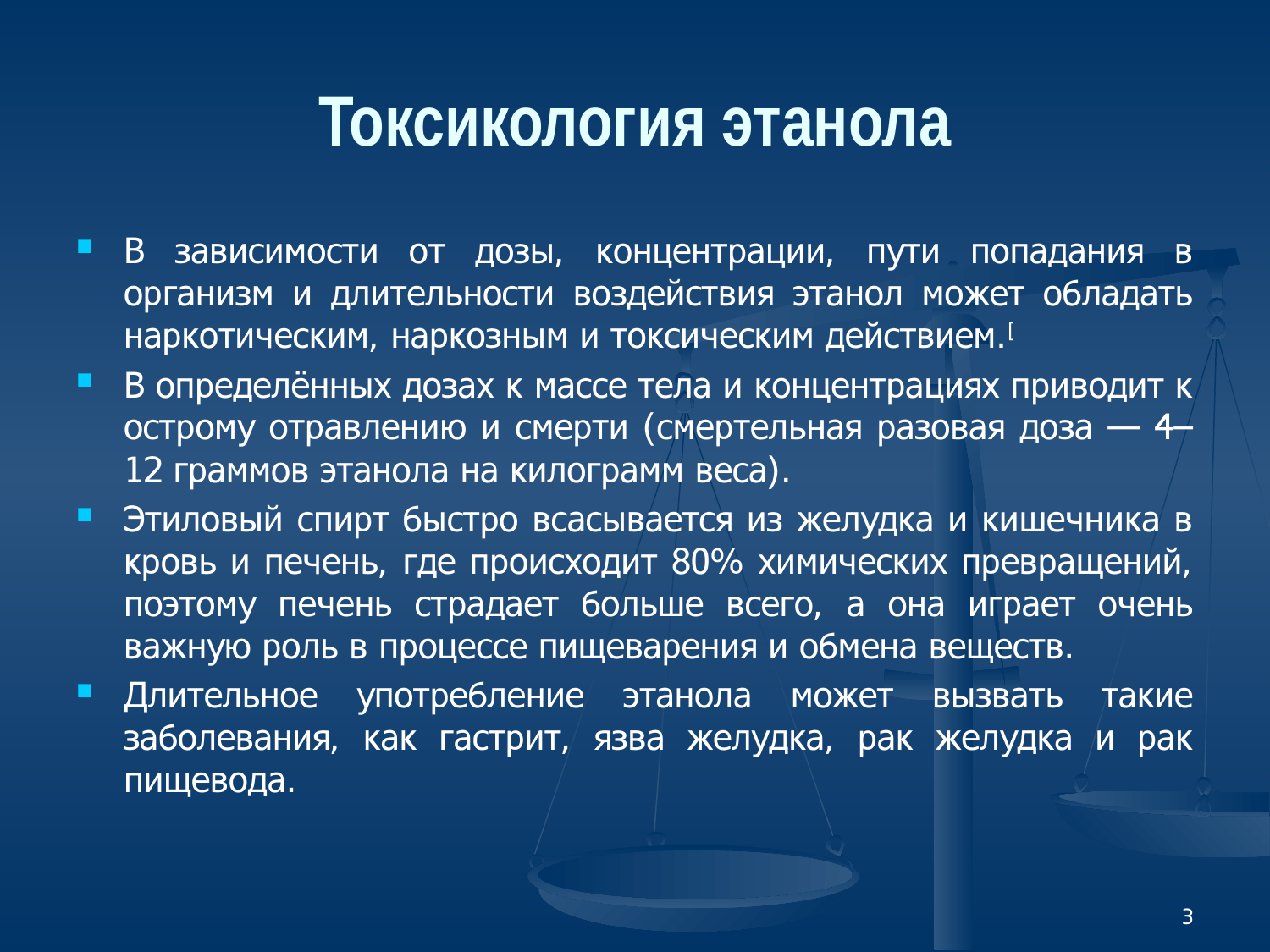

# Токсикология этанола
В зависимости от дозы, концентрации, пути попадания в организм и длительности воздействия этанол может обладать наркотическим, наркозным и токсическим действием.[
В определённых дозах к массе тела и концентрациях приводит к острому отравлению и смерти (смертельная разовая доза — 4–12 граммов этанола на килограмм веса).
Этиловый спирт быстро всасывается из желудка и кишечника в кровь и печень, где происходит 80% химических превращений, поэтому печень страдает больше всего, а она играет очень важную роль в процессе пищеварения и обмена веществ.
Длительное употребление этанола может вызвать такие заболевания, как гастрит, язва желудка, рак желудка и рак пищевода.
3